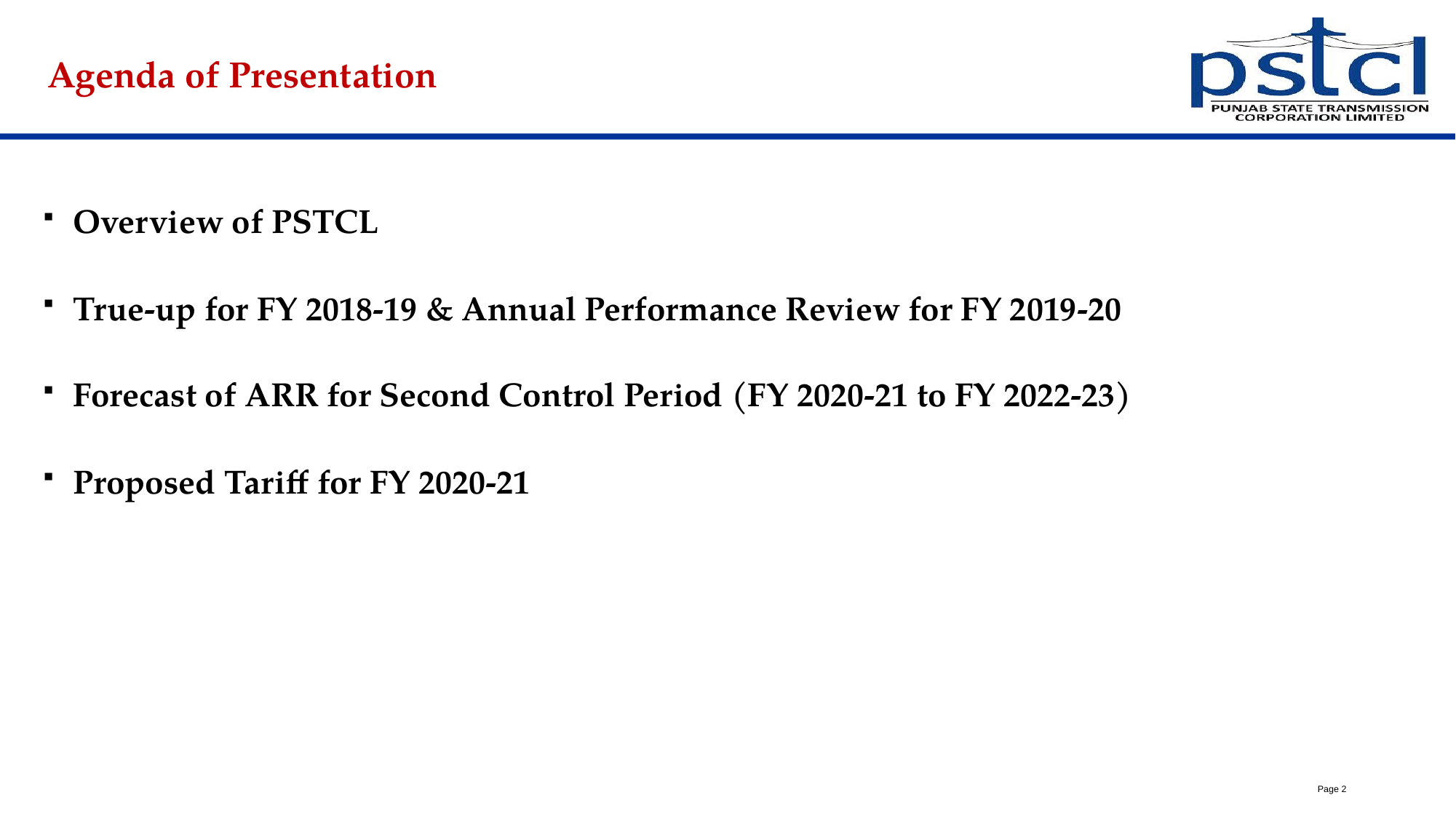

# Agenda of Presentation
Overview of PSTCL
True-up for FY 2018-19 & Annual Performance Review for FY 2019-20
Forecast of ARR for Second Control Period (FY 2020-21 to FY 2022-23)
Proposed Tariff for FY 2020-21